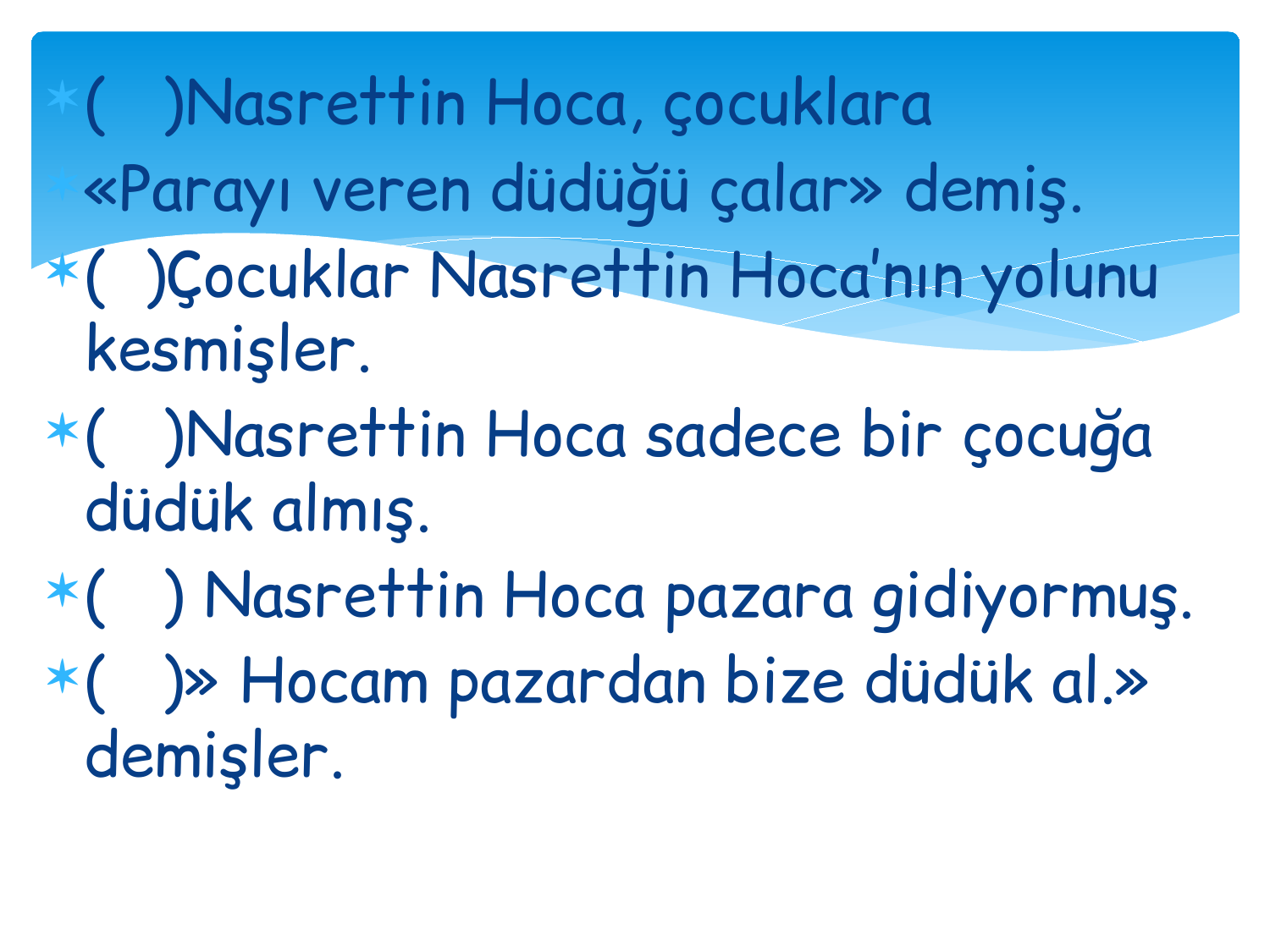

(   )Nasrettin Hoca, çocuklara
«Parayı veren düdüğü çalar» demiş.
(  )Çocuklar Nasrettin Hoca’nın yolunu kesmişler.
(   )Nasrettin Hoca sadece bir çocuğa düdük almış.
(   ) Nasrettin Hoca pazara gidiyormuş.
(   )» Hocam pazardan bize düdük al.» demişler.